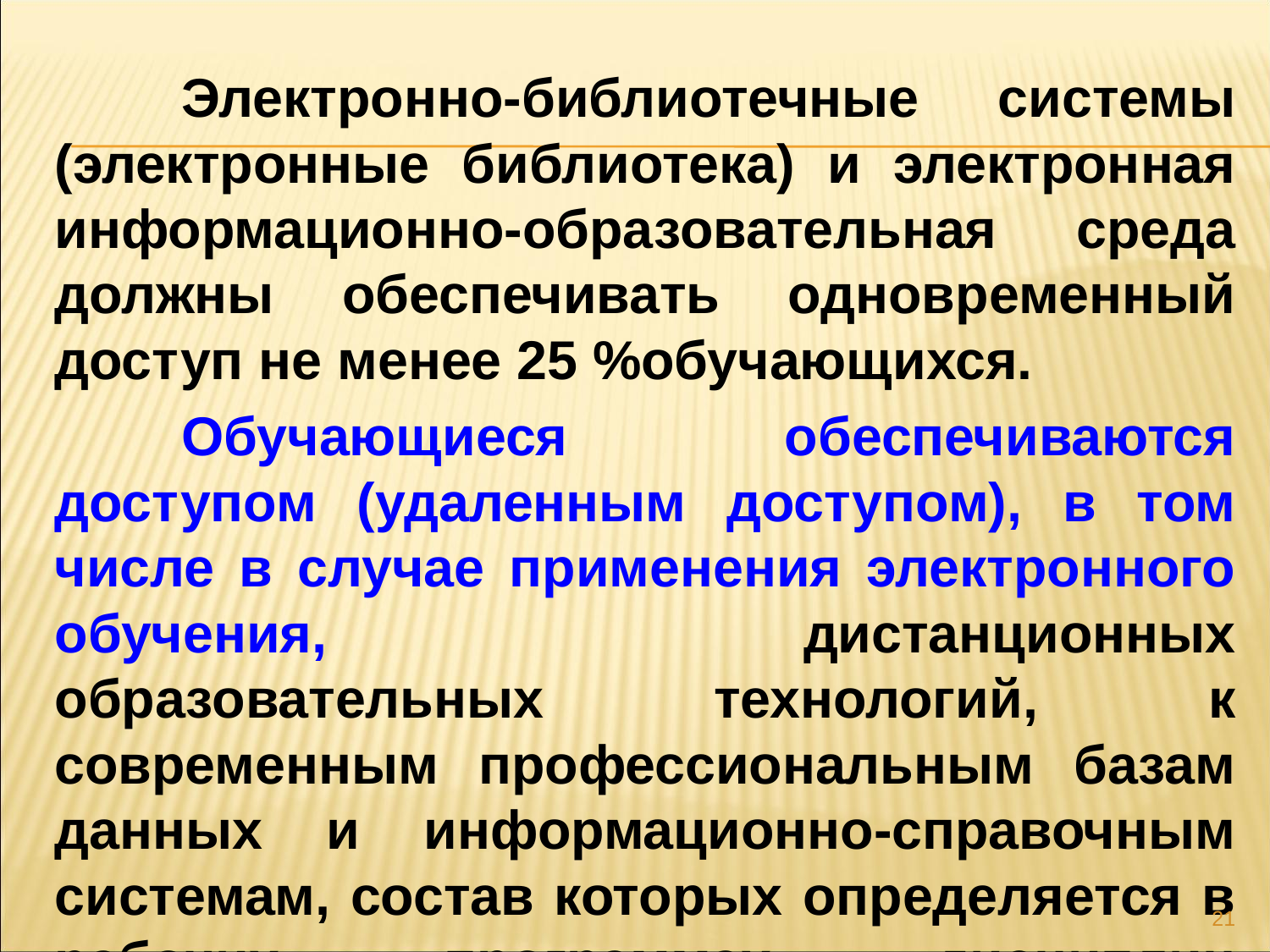

Электронно-библиотечные системы (электронные библиотека) и электронная информационно-образовательная среда должны обеспечивать одновременный доступ не менее 25 %обучающихся.
	Обучающиеся обеспечиваются доступом (удаленным доступом), в том числе в случае применения электронного обучения, дистанционных образовательных технологий, к современным профессиональным базам данных и информационно-справочным системам, состав которых определяется в рабочих программах дисциплин (модулей).
21